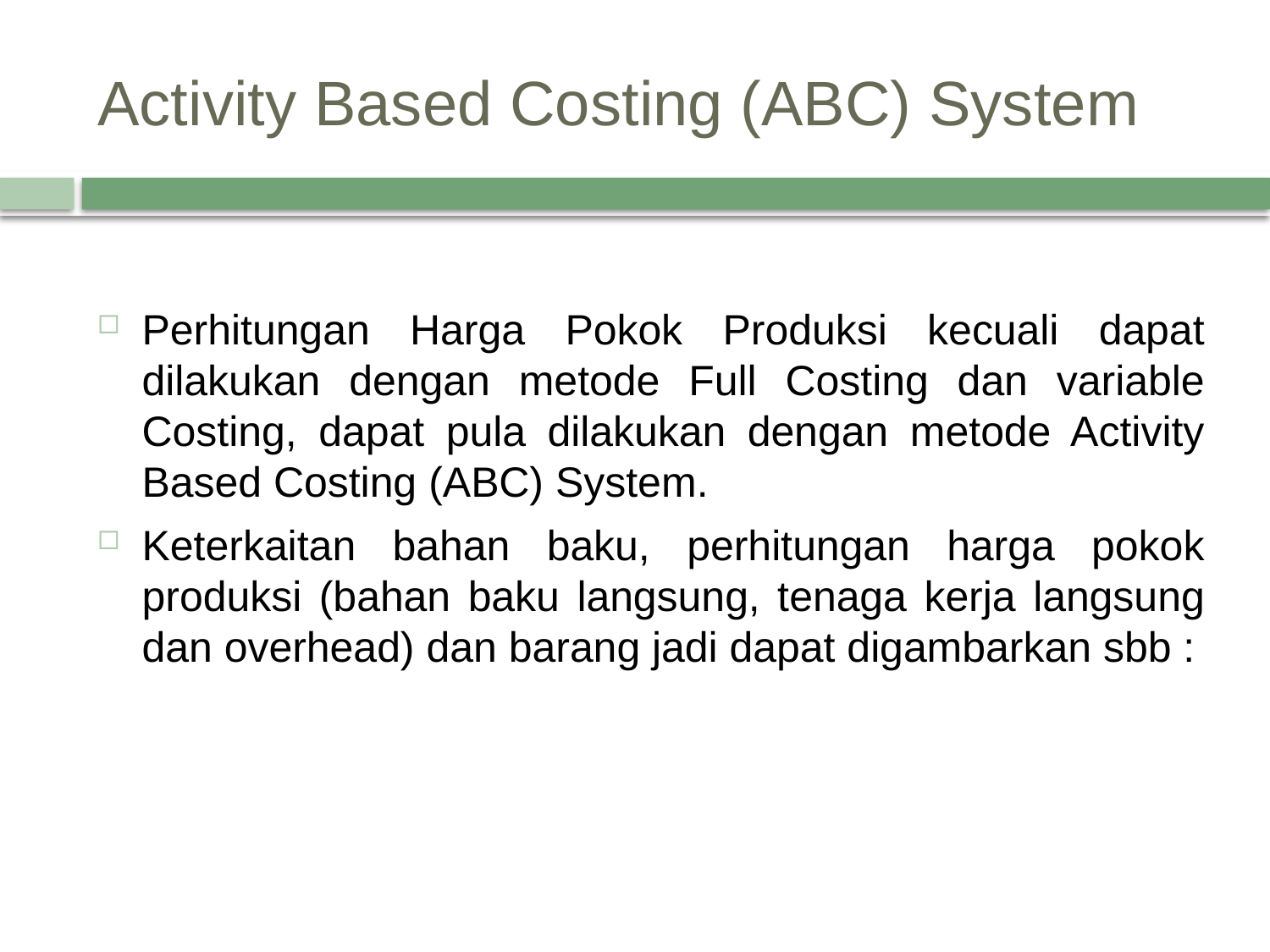

# Activity Based Costing (ABC) System
Perhitungan Harga Pokok Produksi kecuali dapat dilakukan dengan metode Full Costing dan variable Costing, dapat pula dilakukan dengan metode Activity Based Costing (ABC) System.
Keterkaitan bahan baku, perhitungan harga pokok produksi (bahan baku langsung, tenaga kerja langsung dan overhead) dan barang jadi dapat digambarkan sbb :